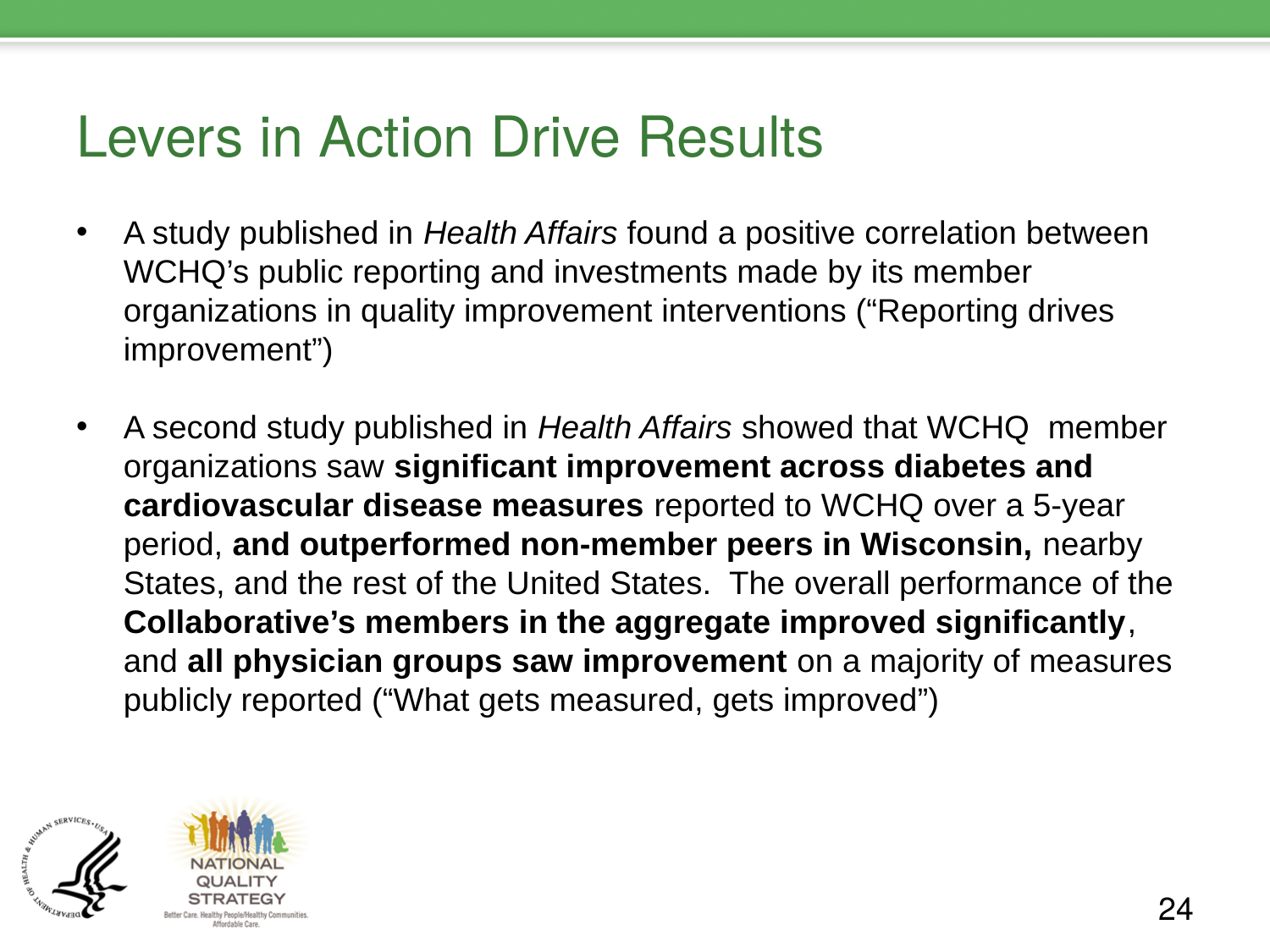

# Levers in Action Drive Results
A study published in Health Affairs found a positive correlation between WCHQ’s public reporting and investments made by its member organizations in quality improvement interventions (“Reporting drives improvement”)
A second study published in Health Affairs showed that WCHQ  member organizations saw significant improvement across diabetes and cardiovascular disease measures reported to WCHQ over a 5-year period, and outperformed non-member peers in Wisconsin, nearby States, and the rest of the United States.  The overall performance of the Collaborative’s members in the aggregate improved significantly, and all physician groups saw improvement on a majority of measures publicly reported (“What gets measured, gets improved”)
24